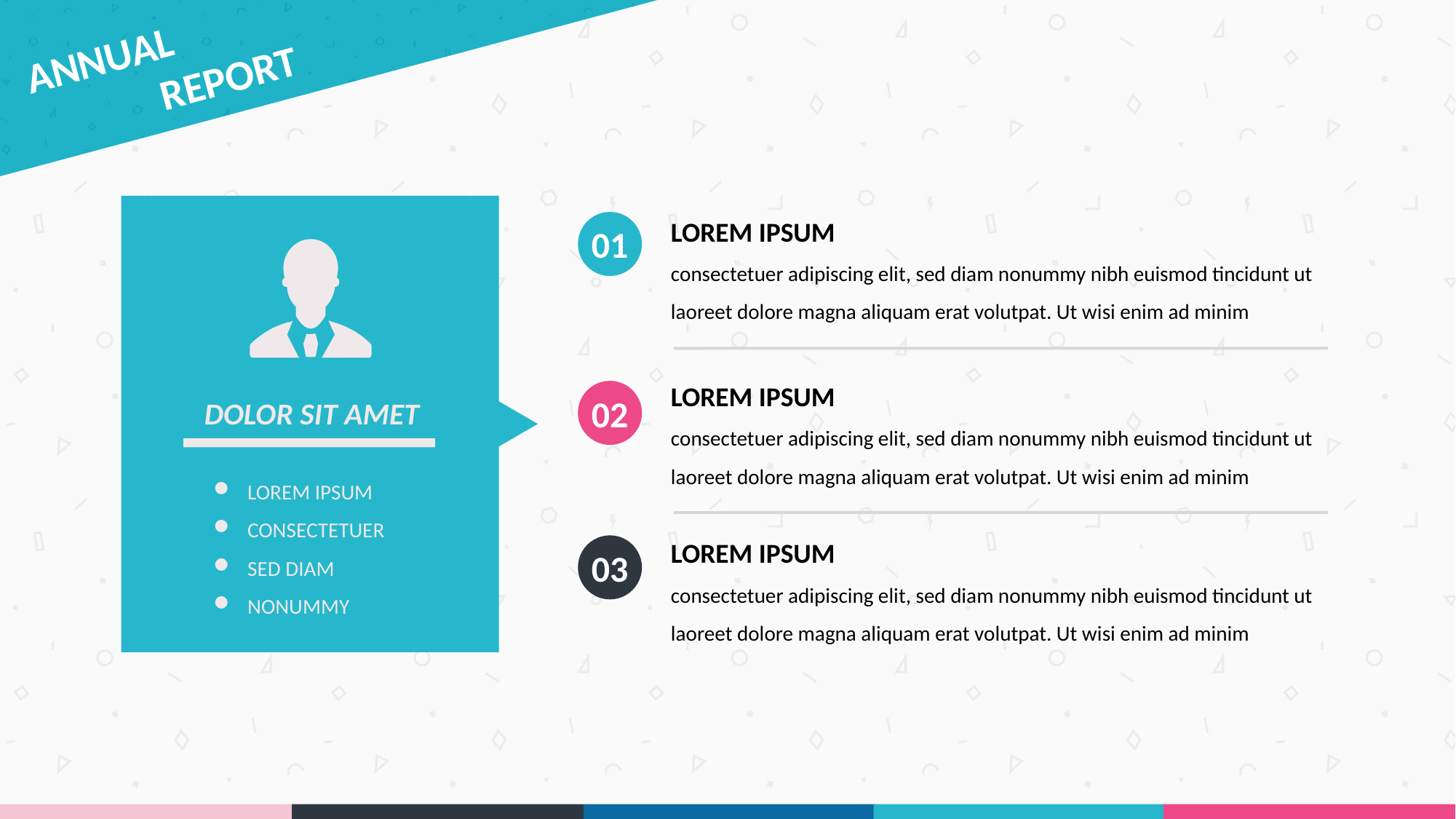

ANNUAL
             REPORT
LOREM IPSUM
consectetuer adipiscing elit, sed diam nonummy nibh euismod tincidunt ut laoreet dolore magna aliquam erat volutpat. Ut wisi enim ad minim
01

LOREM IPSUM
consectetuer adipiscing elit, sed diam nonummy nibh euismod tincidunt ut laoreet dolore magna aliquam erat volutpat. Ut wisi enim ad minim
02
DOLOR SIT AMET

LOREM IPSUM
CONSECTETUER
SED DIAM
NONUMMY

LOREM IPSUM
consectetuer adipiscing elit, sed diam nonummy nibh euismod tincidunt ut laoreet dolore magna aliquam erat volutpat. Ut wisi enim ad minim
03